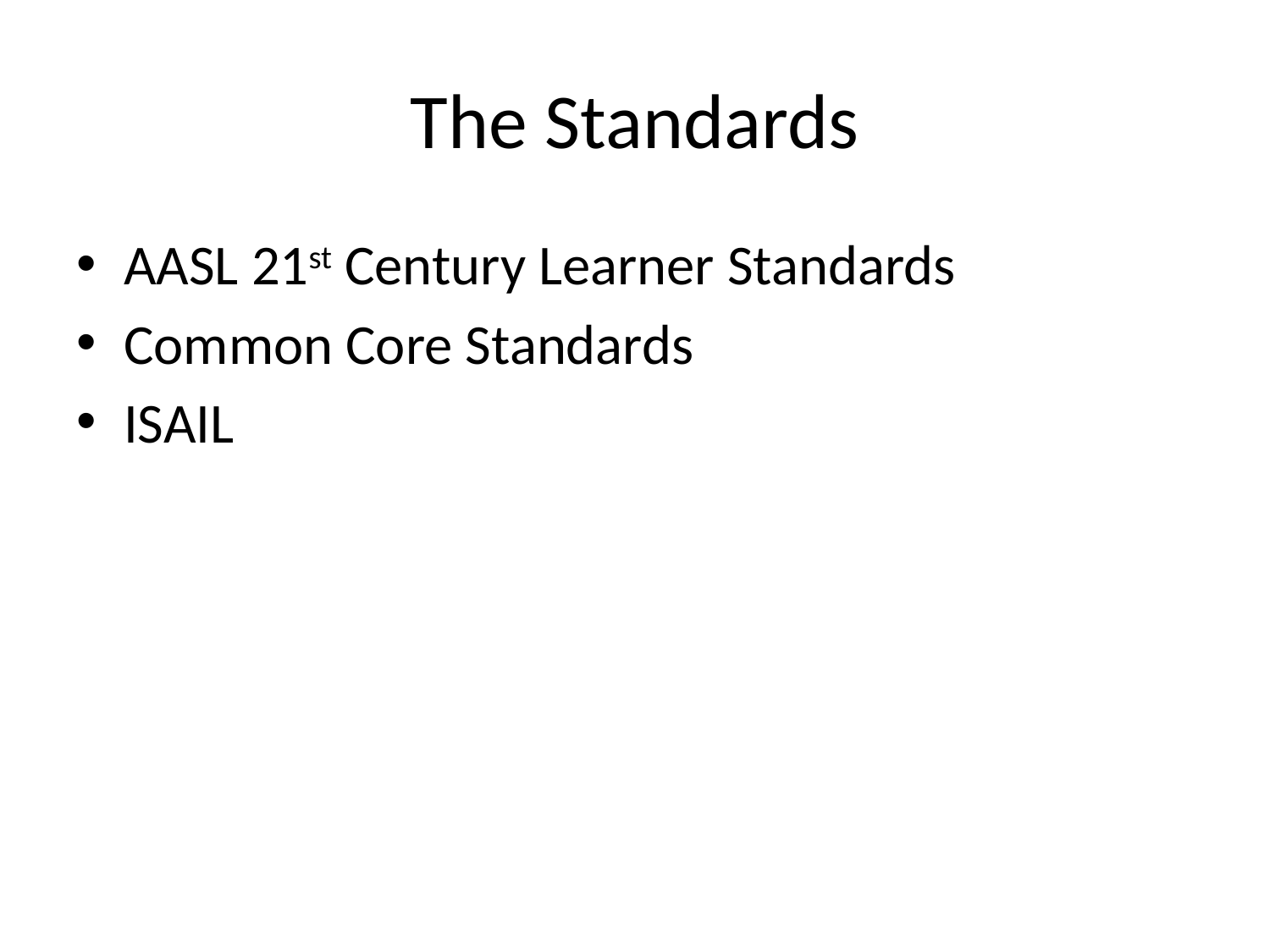

# The Standards
AASL 21st Century Learner Standards
Common Core Standards
ISAIL